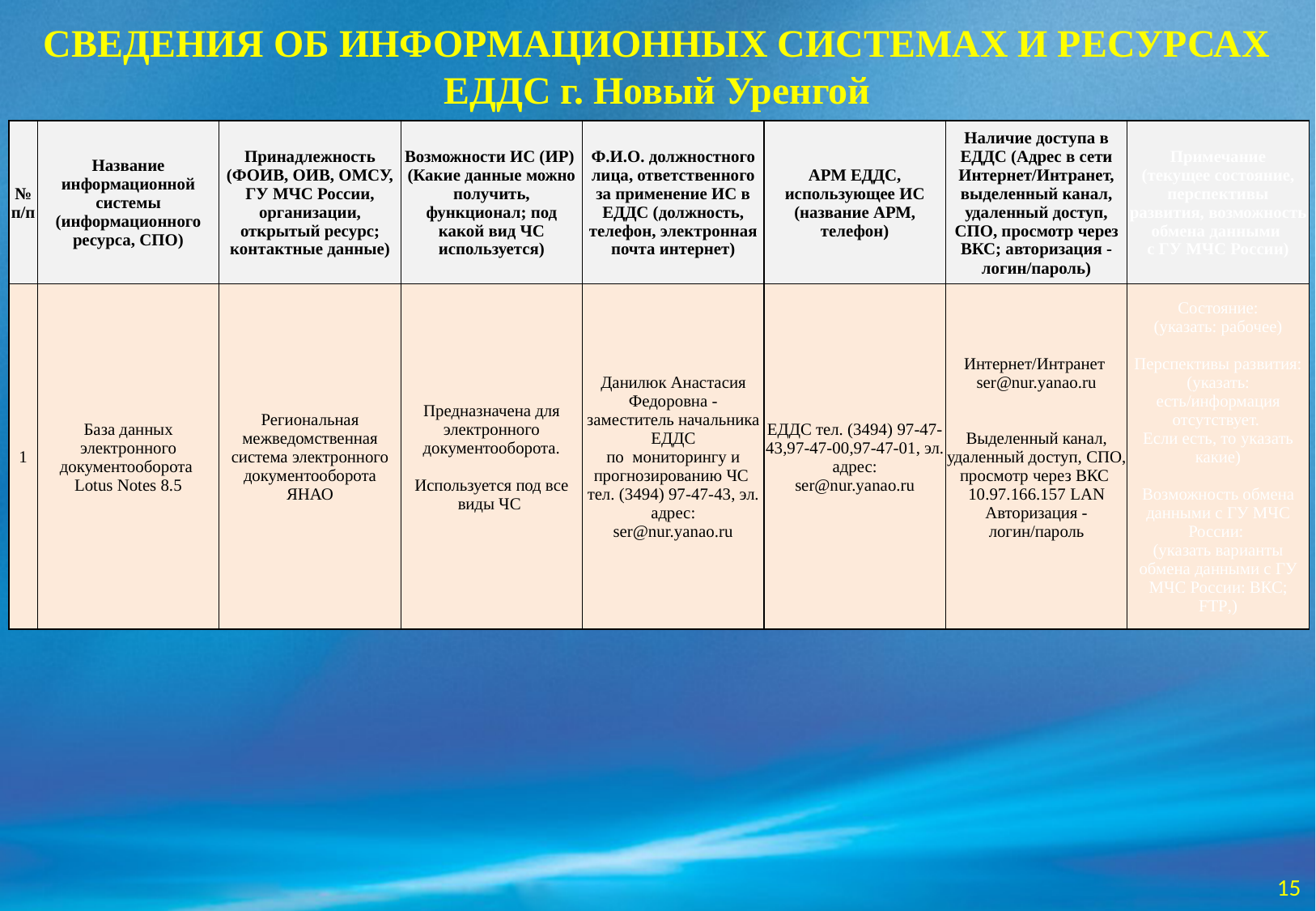

СВЕДЕНИЯ ОБ ИНФОРМАЦИОННЫХ СИСТЕМАХ И РЕСУРСАХ ЕДДС г. Новый Уренгой
| № п/п | Название информационной системы (информационного ресурса, СПО) | Принадлежность (ФОИВ, ОИВ, ОМСУ, ГУ МЧС России, организации, открытый ресурс; контактные данные) | Возможности ИС (ИР) (Какие данные можно получить, функционал; под какой вид ЧС используется) | Ф.И.О. должностного лица, ответственного за применение ИС в ЕДДС (должность, телефон, электронная почта интернет) | АРМ ЕДДС, использующее ИС (название АРМ, телефон) | Наличие доступа в ЕДДС (Адрес в сети Интернет/Интранет, выделенный канал, удаленный доступ, СПО, просмотр через ВКС; авторизация - логин/пароль) | Примечание (текущее состояние, перспективы развития, возможность обмена данными с ГУ МЧС России) |
| --- | --- | --- | --- | --- | --- | --- | --- |
| 1 | База данных электронного документооборота Lotus Notes 8.5 | Региональная межведомственная система электронного документооборота ЯНАО | Предназначена для электронного документооборота. Используется под все виды ЧС | Данилюк Анастасия Федоровна - заместитель начальника ЕДДС по мониторингу и прогнозированию ЧС тел. (3494) 97-47-43, эл. адрес: ser@nur.yanao.ru | ЕДДС тел. (3494) 97-47-43,97-47-00,97-47-01, эл. адрес: ser@nur.yanao.ru | Интернет/Интранет ser@nur.yanao.ru Выделенный канал, удаленный доступ, СПО, просмотр через ВКС 10.97.166.157 LAN Авторизация - логин/пароль | Состояние: (указать: рабочее) Перспективы развития: (указать: есть/информация отсутствует. Если есть, то указать какие) Возможность обмена данными с ГУ МЧС России: (указать варианты обмена данными с ГУ МЧС России: ВКС; FTP,) |
15